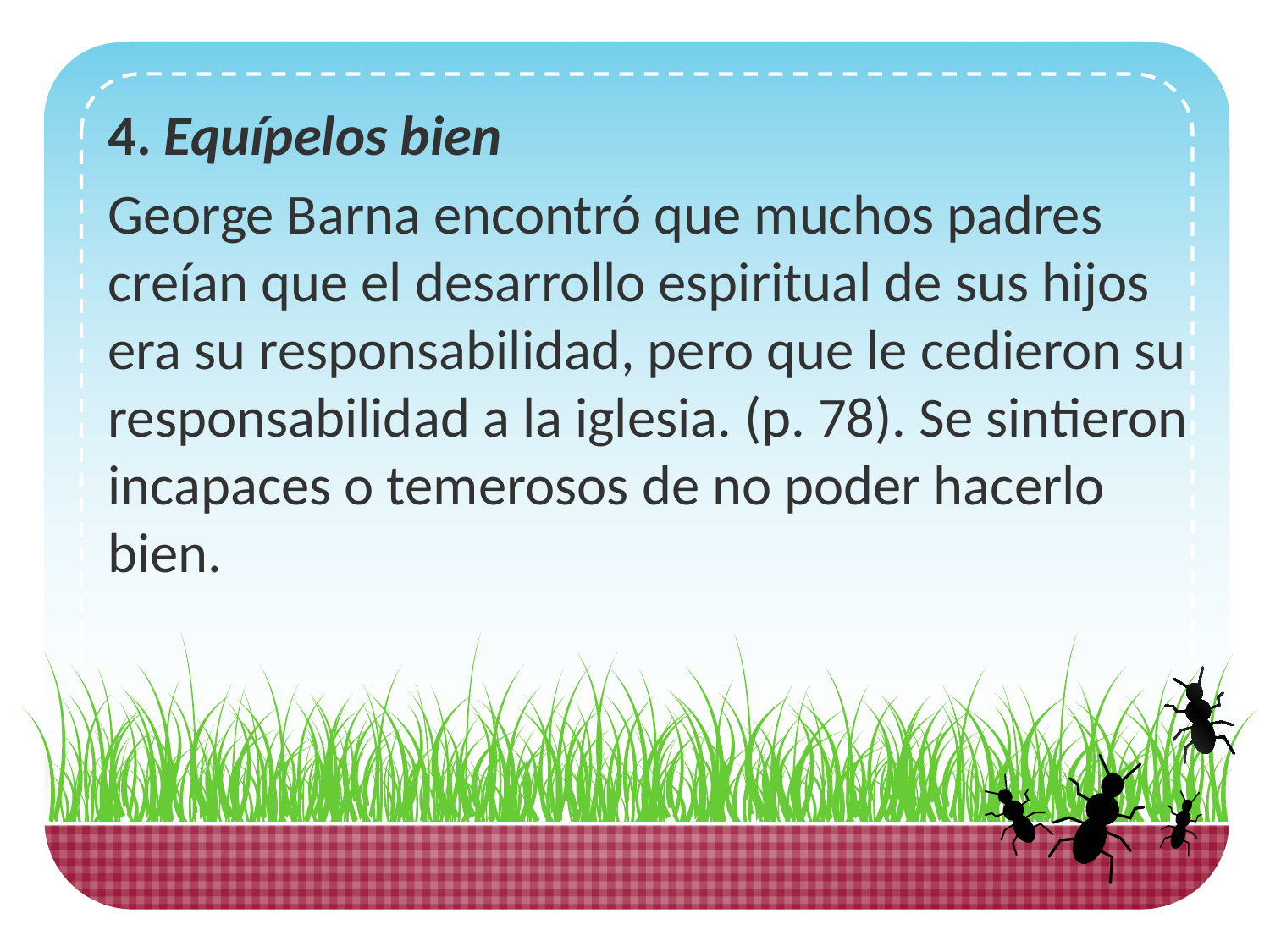

4. Equípelos bien
George Barna encontró que muchos padres creían que el desarrollo espiritual de sus hijos era su responsabilidad, pero que le cedieron su responsabilidad a la iglesia. (p. 78). Se sintieron incapaces o temerosos de no poder hacerlo bien.